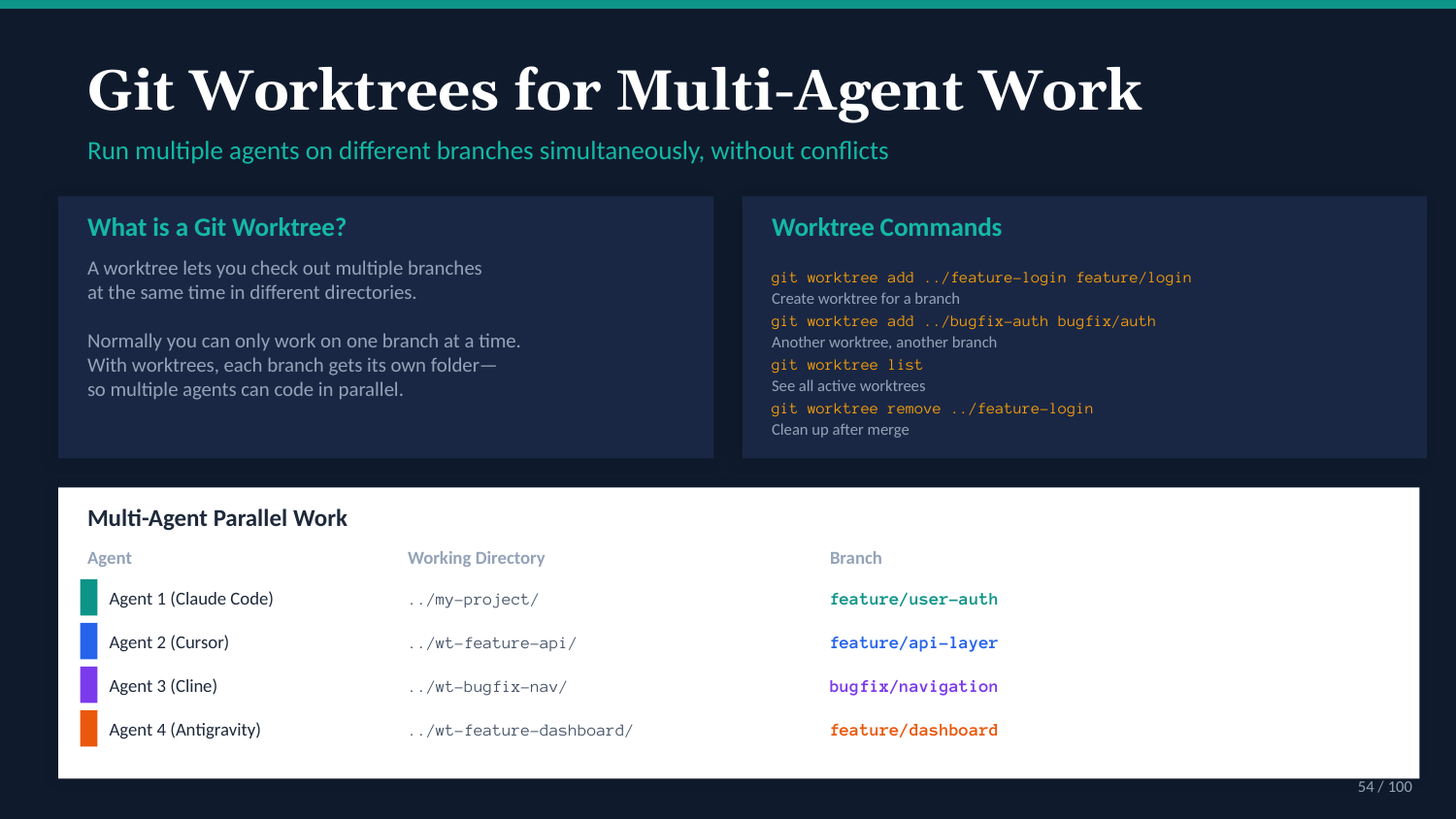

Git Worktrees for Multi-Agent Work
Run multiple agents on different branches simultaneously, without conflicts

What is a Git Worktree?
Worktree Commands
A worktree lets you check out multiple branches
at the same time in different directories.

Normally you can only work on one branch at a time.
With worktrees, each branch gets its own folder—
so multiple agents can code in parallel.
git worktree add ../feature-login feature/login
Create worktree for a branch
git worktree add ../bugfix-auth bugfix/auth
Another worktree, another branch
git worktree list
See all active worktrees
git worktree remove ../feature-login
Clean up after merge

Multi-Agent Parallel Work
Agent
Working Directory
Branch

Agent 1 (Claude Code)
../my-project/
feature/user-auth

Agent 2 (Cursor)
../wt-feature-api/
feature/api-layer

Agent 3 (Cline)
../wt-bugfix-nav/
bugfix/navigation

Agent 4 (Antigravity)
../wt-feature-dashboard/
feature/dashboard
54 / 100